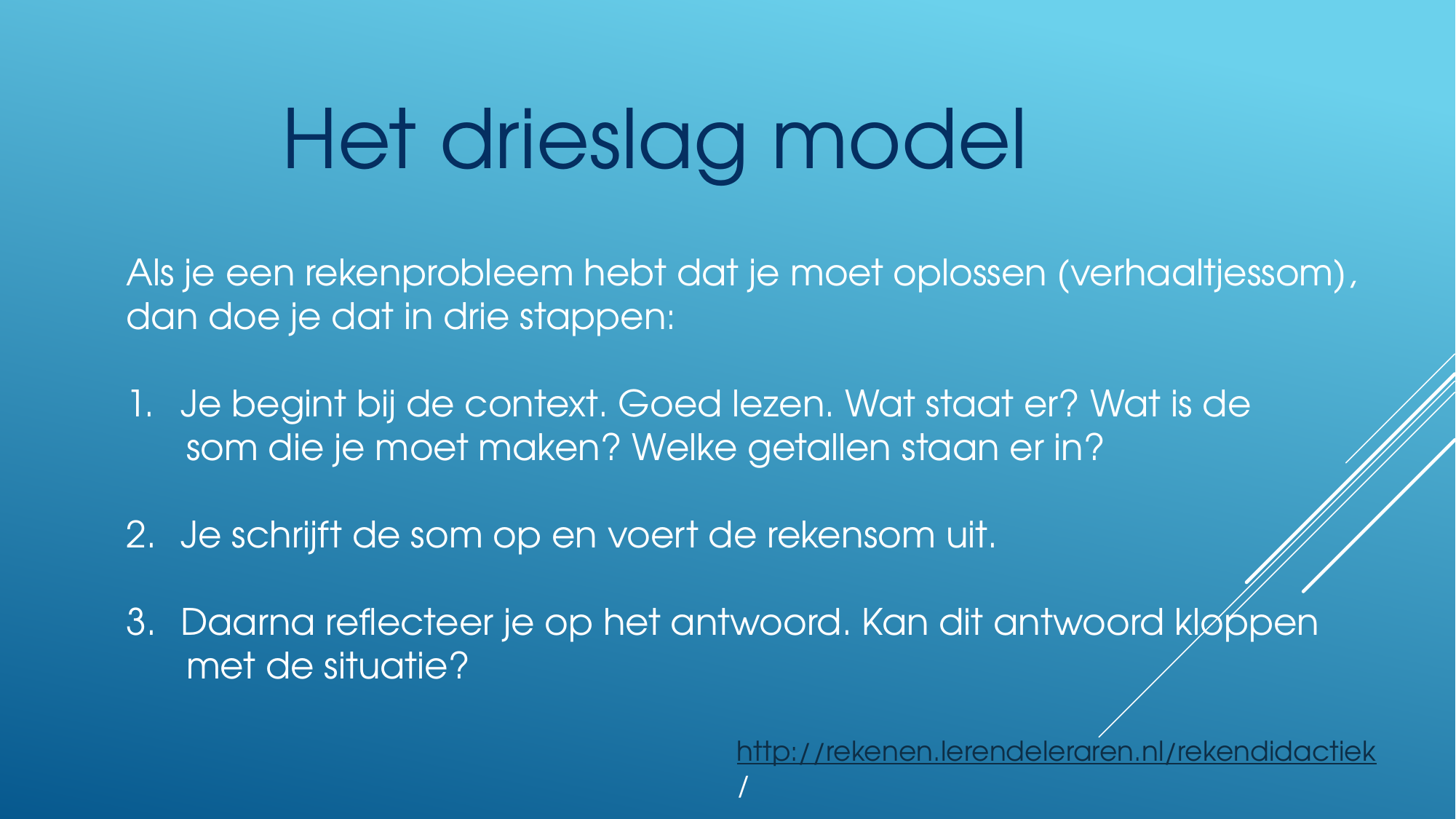

Het drieslag model
Als je een rekenprobleem hebt dat je moet oplossen (verhaaltjessom),
dan doe je dat in drie stappen:

Je begint bij de context. Goed lezen. Wat staat er? Wat is de
      som die je moet maken? Welke getallen staan er in?

Je schrijft de som op en voert de rekensom uit.

Daarna reflecteer je op het antwoord. Kan dit antwoord kloppen
      met de situatie?

http://rekenen.lerendeleraren.nl/rekendidactiek
/